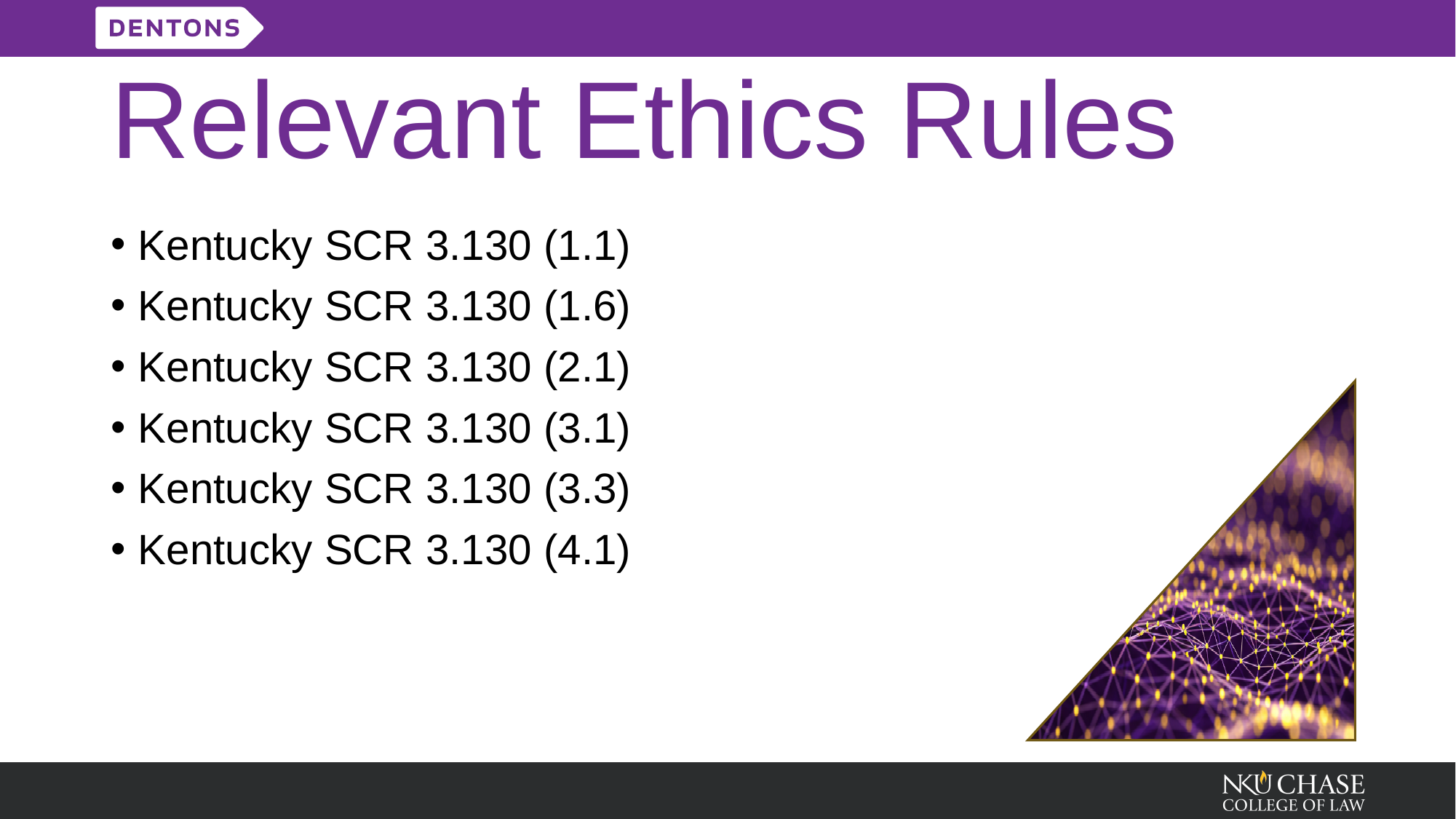

# Relevant Ethics Rules
Kentucky SCR 3.130 (1.1)
Kentucky SCR 3.130 (1.6)
Kentucky SCR 3.130 (2.1)
Kentucky SCR 3.130 (3.1)
Kentucky SCR 3.130 (3.3)
Kentucky SCR 3.130 (4.1)